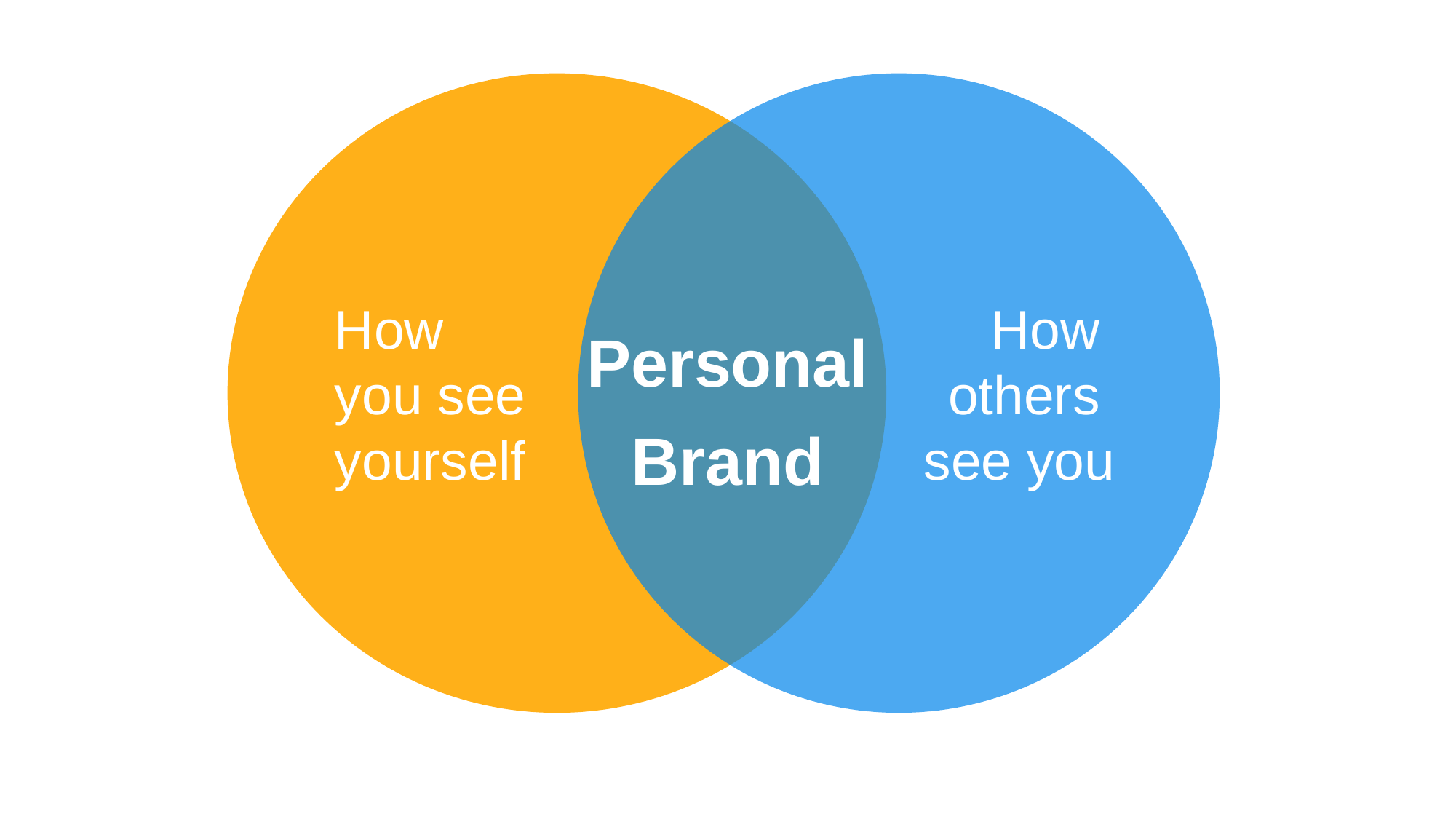

How
you see
yourself
How
others
see you
Personal
Brand